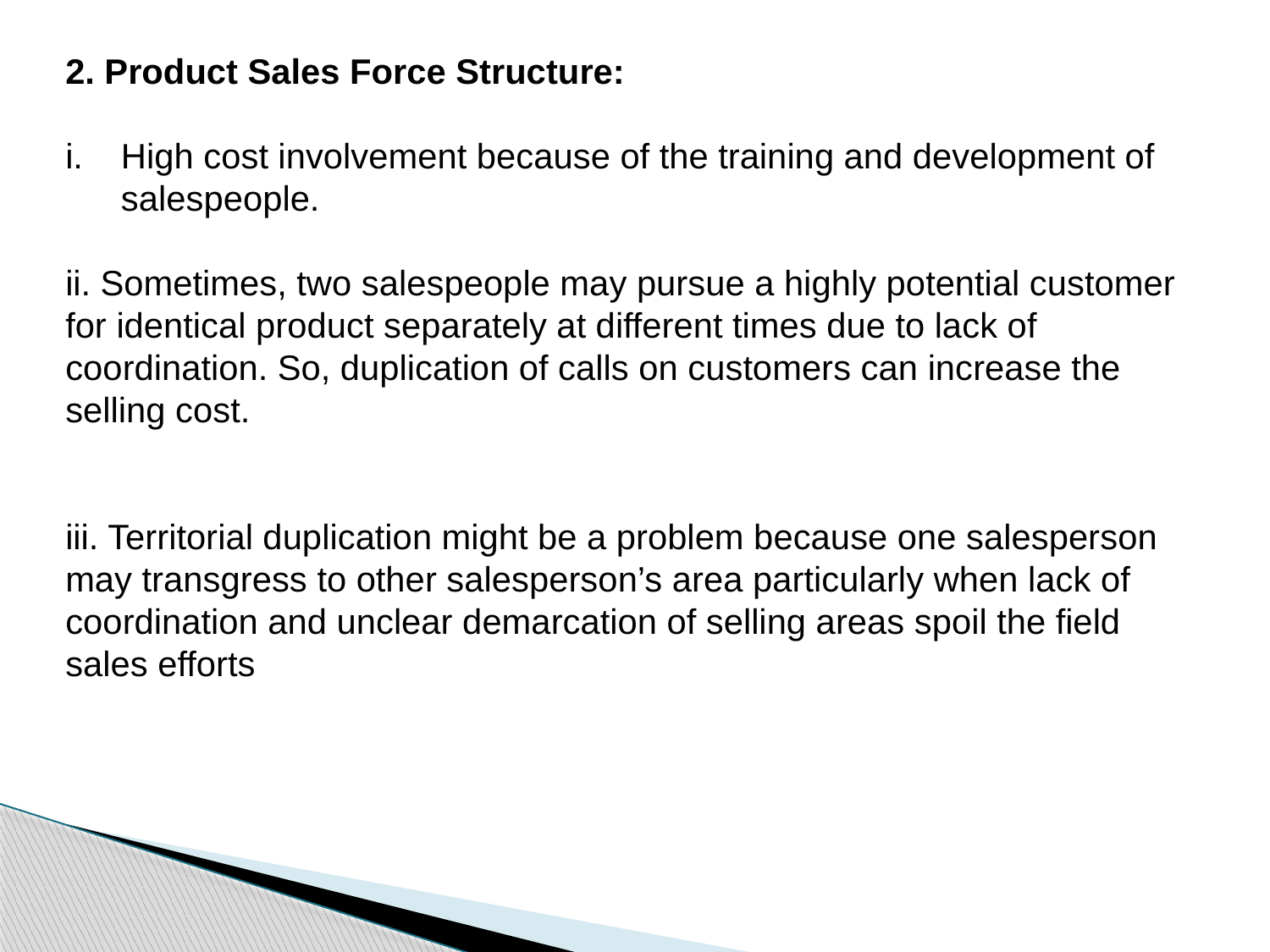

2. Product Sales Force Structure:

High cost involvement because of the training and development of salespeople.

ii. Sometimes, two salespeople may pursue a highly potential customer for identical prod­uct separately at different times due to lack of coordination. So, duplication of calls on customers can increase the selling cost.

iii. Territorial duplication might be a problem because one salesperson may transgress to other salesperson’s area particularly when lack of coordination and unclear demarcation of selling areas spoil the field sales efforts